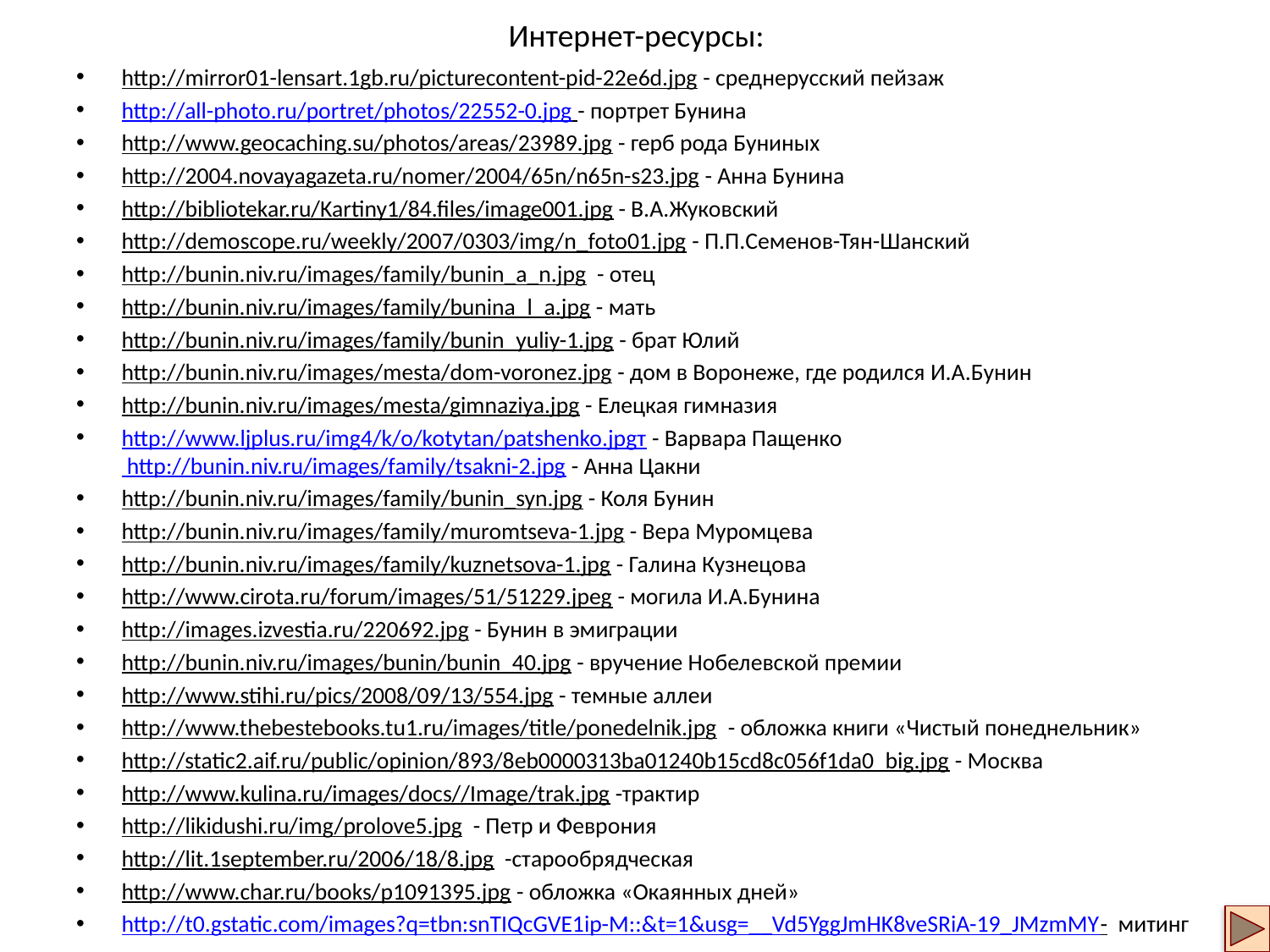

# Интернет-ресурсы:
http://mirror01-lensart.1gb.ru/picturecontent-pid-22e6d.jpg - среднерусский пейзаж
http://all-photo.ru/portret/photos/22552-0.jpg - портрет Бунина
http://www.geocaching.su/photos/areas/23989.jpg - герб рода Буниных
http://2004.novayagazeta.ru/nomer/2004/65n/n65n-s23.jpg - Анна Бунина
http://bibliotekar.ru/Kartiny1/84.files/image001.jpg - В.А.Жуковский
http://demoscope.ru/weekly/2007/0303/img/n_foto01.jpg - П.П.Семенов-Тян-Шанский
http://bunin.niv.ru/images/family/bunin_a_n.jpg  - отец
http://bunin.niv.ru/images/family/bunina_l_a.jpg - мать
http://bunin.niv.ru/images/family/bunin_yuliy-1.jpg - брат Юлий
http://bunin.niv.ru/images/mesta/dom-voronez.jpg - дом в Воронеже, где родился И.А.Бунин
http://bunin.niv.ru/images/mesta/gimnaziya.jpg - Елецкая гимназия
http://www.ljplus.ru/img4/k/o/kotytan/patshenko.jpgт - Варвара Пащенко http://bunin.niv.ru/images/family/tsakni-2.jpg - Анна Цакни
http://bunin.niv.ru/images/family/bunin_syn.jpg - Коля Бунин
http://bunin.niv.ru/images/family/muromtseva-1.jpg - Вера Муромцева
http://bunin.niv.ru/images/family/kuznetsova-1.jpg - Галина Кузнецова
http://www.cirota.ru/forum/images/51/51229.jpeg - могила И.А.Бунина
http://images.izvestia.ru/220692.jpg - Бунин в эмиграции
http://bunin.niv.ru/images/bunin/bunin_40.jpg - вручение Нобелевской премии
http://www.stihi.ru/pics/2008/09/13/554.jpg - темные аллеи
http://www.thebestebooks.tu1.ru/images/title/ponedelnik.jpg  - обложка книги «Чистый понеднельник»
http://static2.aif.ru/public/opinion/893/8eb0000313ba01240b15cd8c056f1da0_big.jpg - Москва
http://www.kulina.ru/images/docs//Image/trak.jpg -трактир
http://likidushi.ru/img/prolove5.jpg  - Петр и Феврония
http://lit.1september.ru/2006/18/8.jpg  -старообрядческая
http://www.char.ru/books/p1091395.jpg - обложка «Окаянных дней»
http://t0.gstatic.com/images?q=tbn:snTIQcGVE1ip-M::&t=1&usg=__Vd5YggJmHK8veSRiA-19_JMzmMY-  митинг